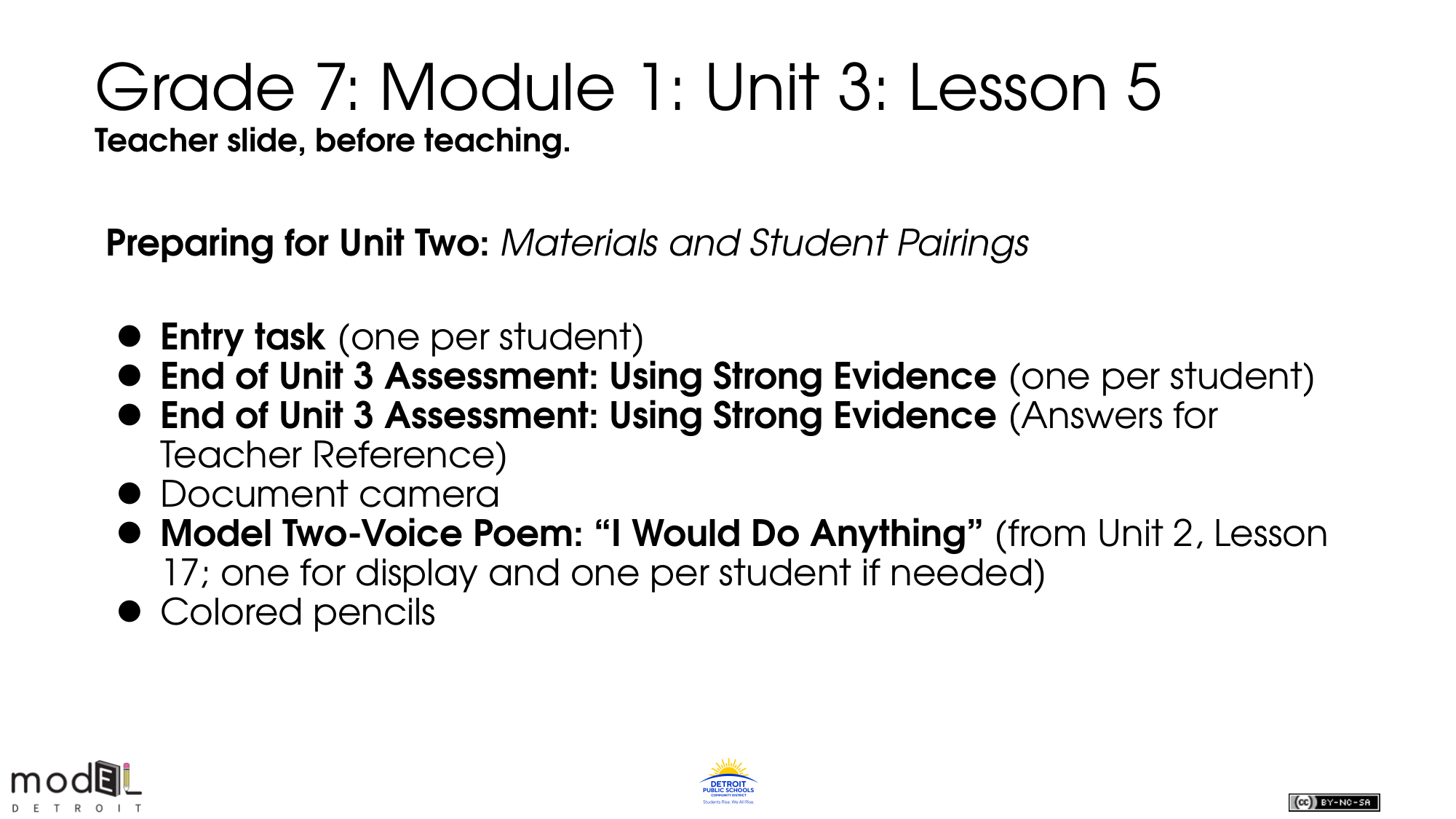

Grade 7: Module 1: Unit 3: Lesson 5
Teacher slide, before teaching.
Preparing for Unit Two: Materials and Student Pairings

Entry task (one per student)
End of Unit 3 Assessment: Using Strong Evidence (one per student)
End of Unit 3 Assessment: Using Strong Evidence (Answers for Teacher Reference)
Document camera
Model Two-Voice Poem: “I Would Do Anything” (from Unit 2, Lesson 17; one for display and one per student if needed)
Colored pencils